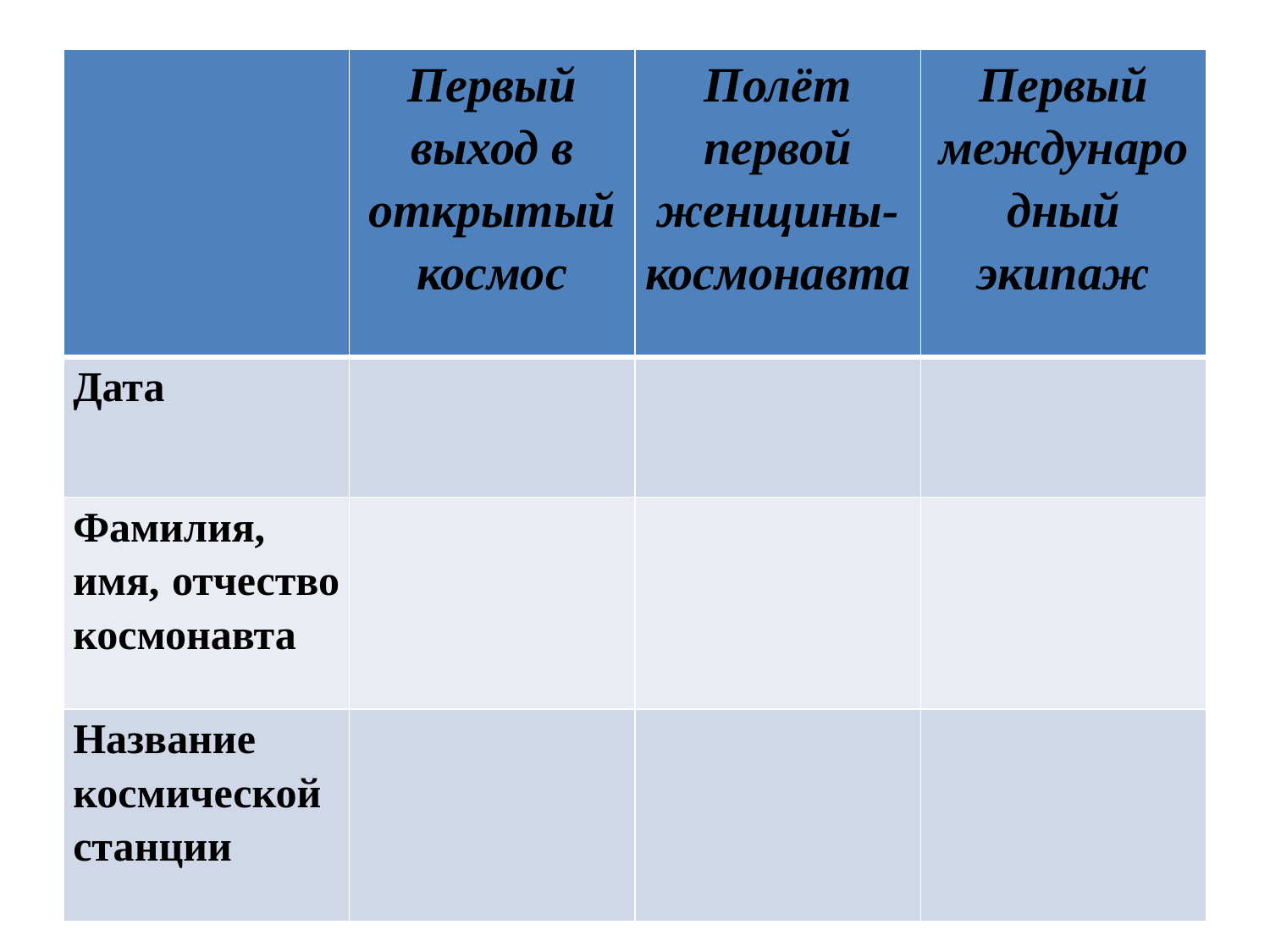

|  | Первый выход в открытый космос | Полёт первой женщины-космонавта | Первый международный экипаж |
| --- | --- | --- | --- |
| Дата |  |  |  |
| Фамилия, имя, отчество космонавта |  |  |  |
| Название космической станции |  |  |  |